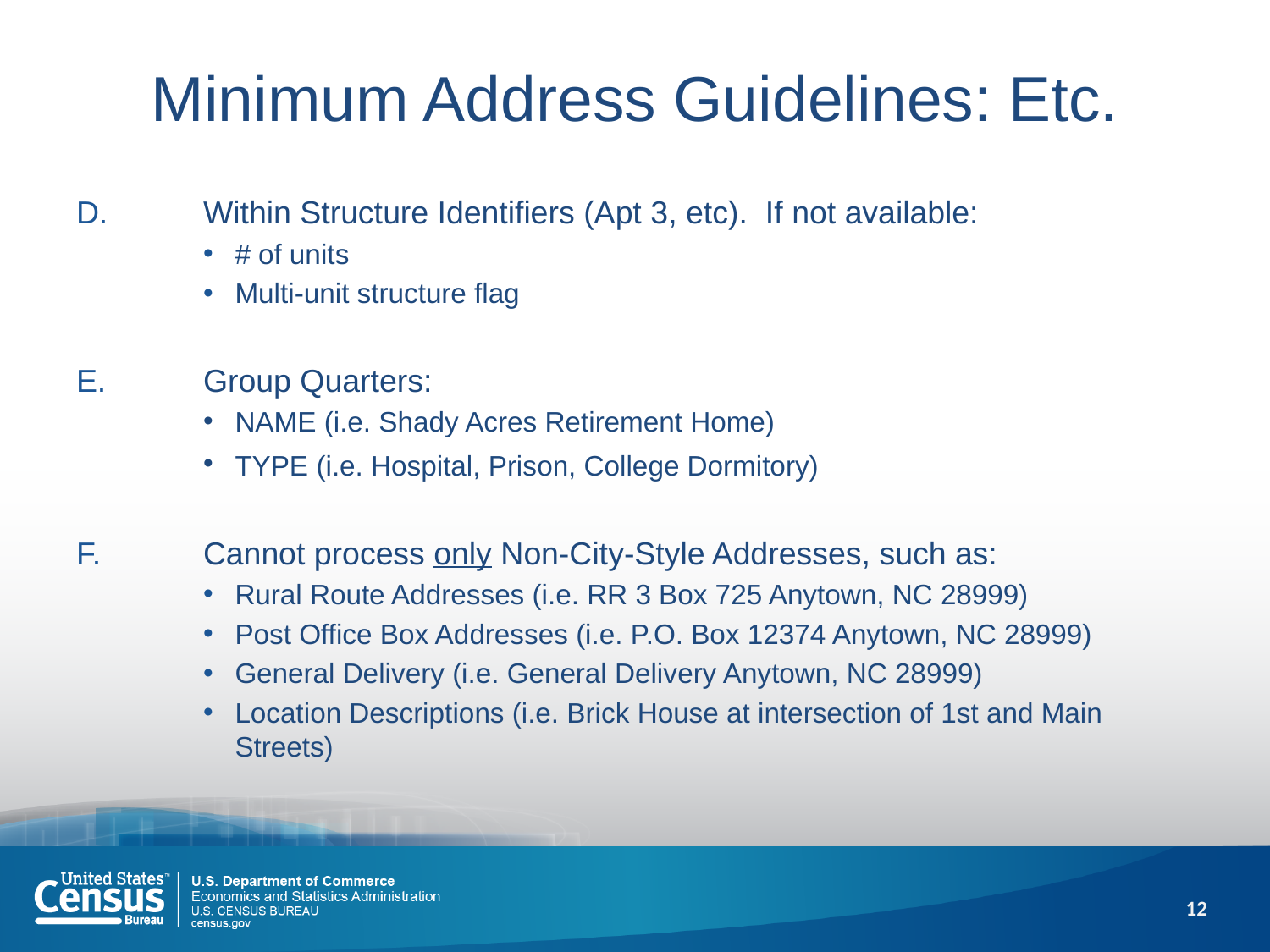

# Minimum Address Guidelines: Etc.
D.	Within Structure Identifiers (Apt 3, etc).  If not available:
# of units
Multi-unit structure flag

E.	Group Quarters:
NAME (i.e. Shady Acres Retirement Home)
TYPE (i.e. Hospital, Prison, College Dormitory)

F.	Cannot process only Non-City-Style Addresses, such as:
Rural Route Addresses (i.e. RR 3 Box 725 Anytown, NC 28999)
Post Office Box Addresses (i.e. P.O. Box 12374 Anytown, NC 28999)
General Delivery (i.e. General Delivery Anytown, NC 28999)
Location Descriptions (i.e. Brick House at intersection of 1st and Main Streets)
12